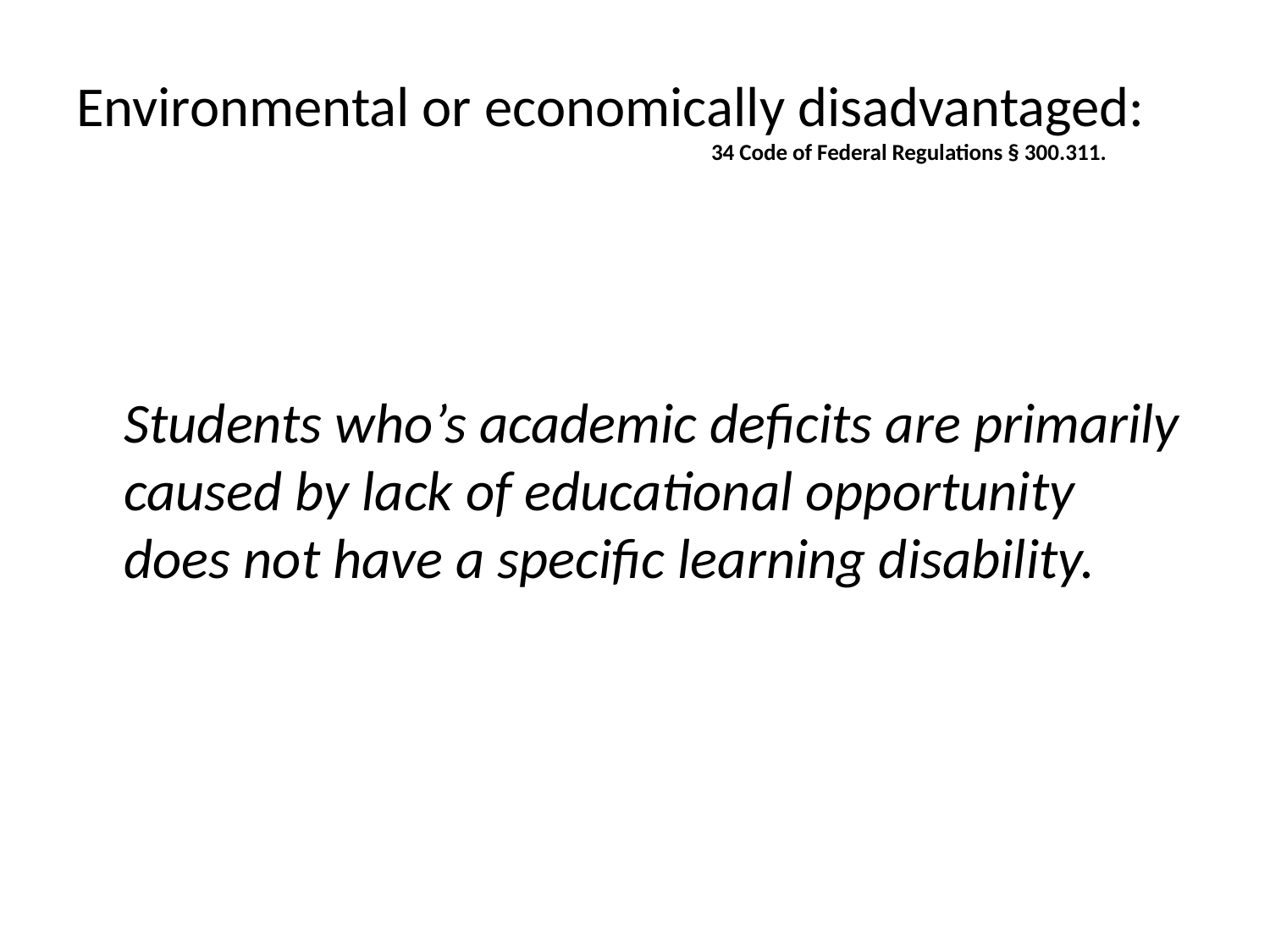

# Environmental or economically disadvantaged: 34 Code of Federal Regulations § 300.311.

	Students who’s academic deficits are primarily caused by lack of educational opportunity  does not have a specific learning disability.